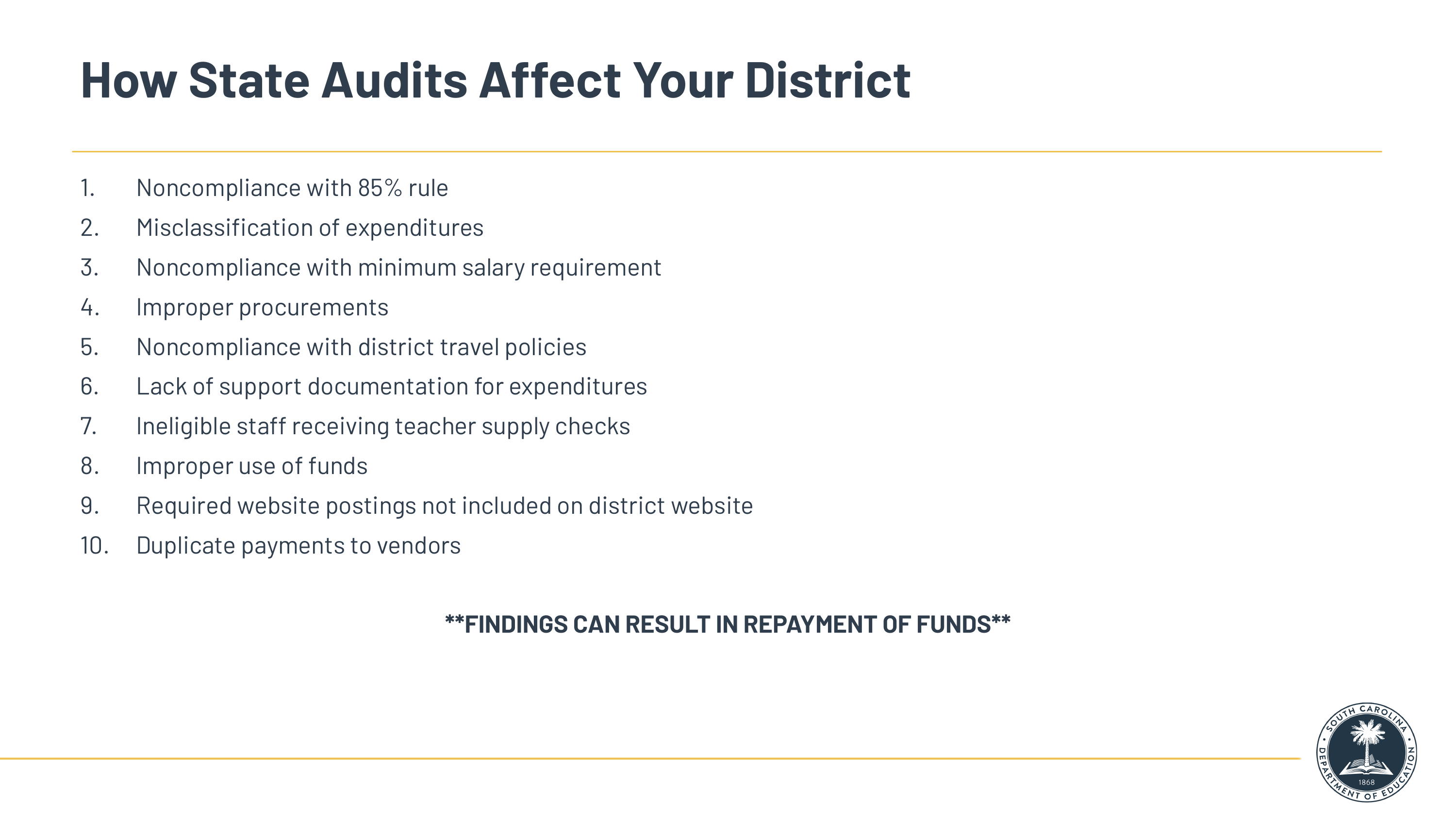

# How State Audits Affect Your District
Noncompliance with 85% rule
Misclassification of expenditures
Noncompliance with minimum salary requirement
Improper procurements
Noncompliance with district travel policies
Lack of support documentation for expenditures
Ineligible staff receiving teacher supply checks
Improper use of funds
Required website postings not included on district website
Duplicate payments to vendors

**FINDINGS CAN RESULT IN REPAYMENT OF FUNDS**